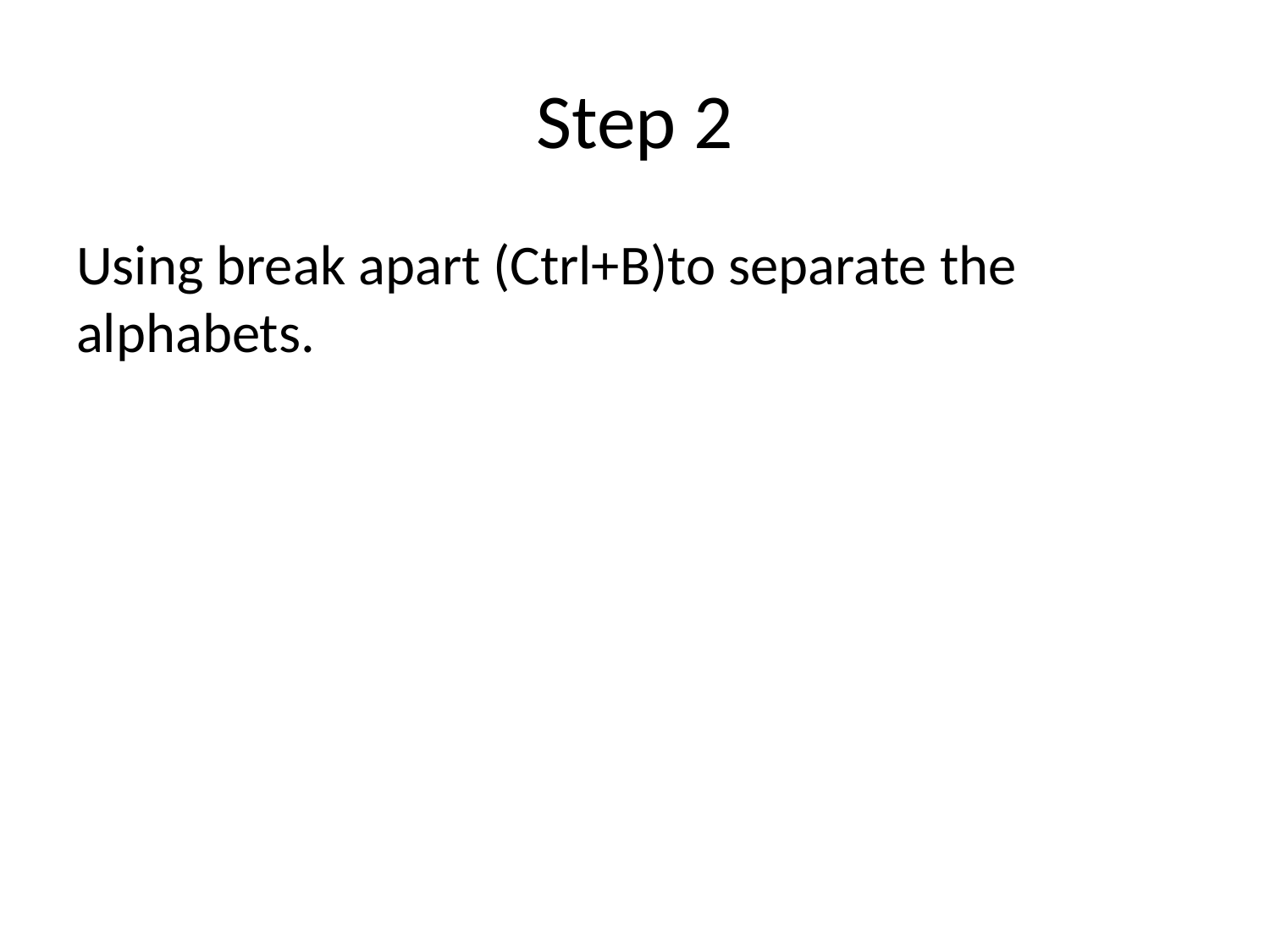

# Step 2
Using break apart (Ctrl+B)to separate the alphabets.